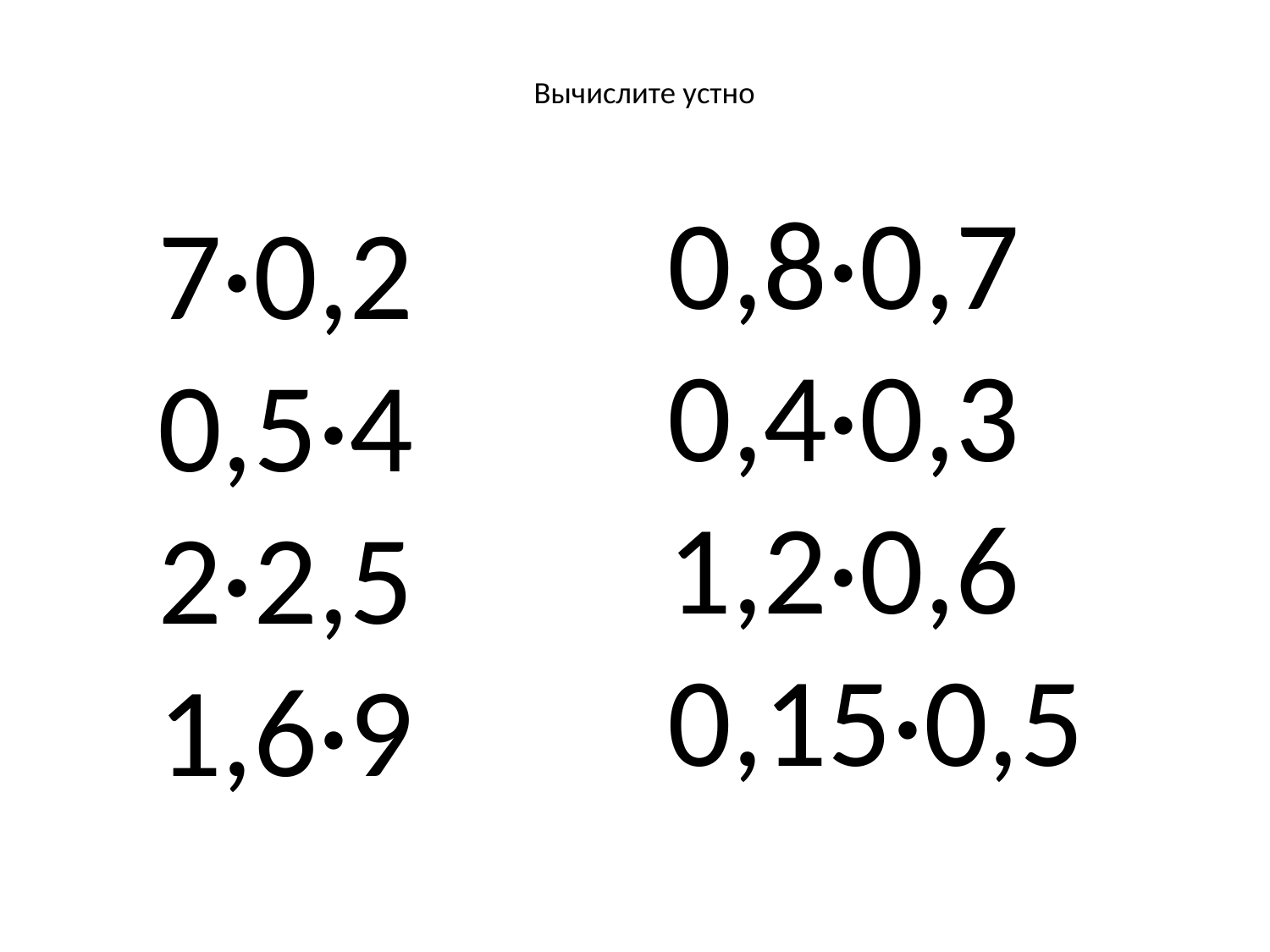

# Вычислите устно
0,8·0,7
0,4·0,3
1,2·0,6
0,15·0,5
7·0,2
0,5·4
2·2,5
1,6·9